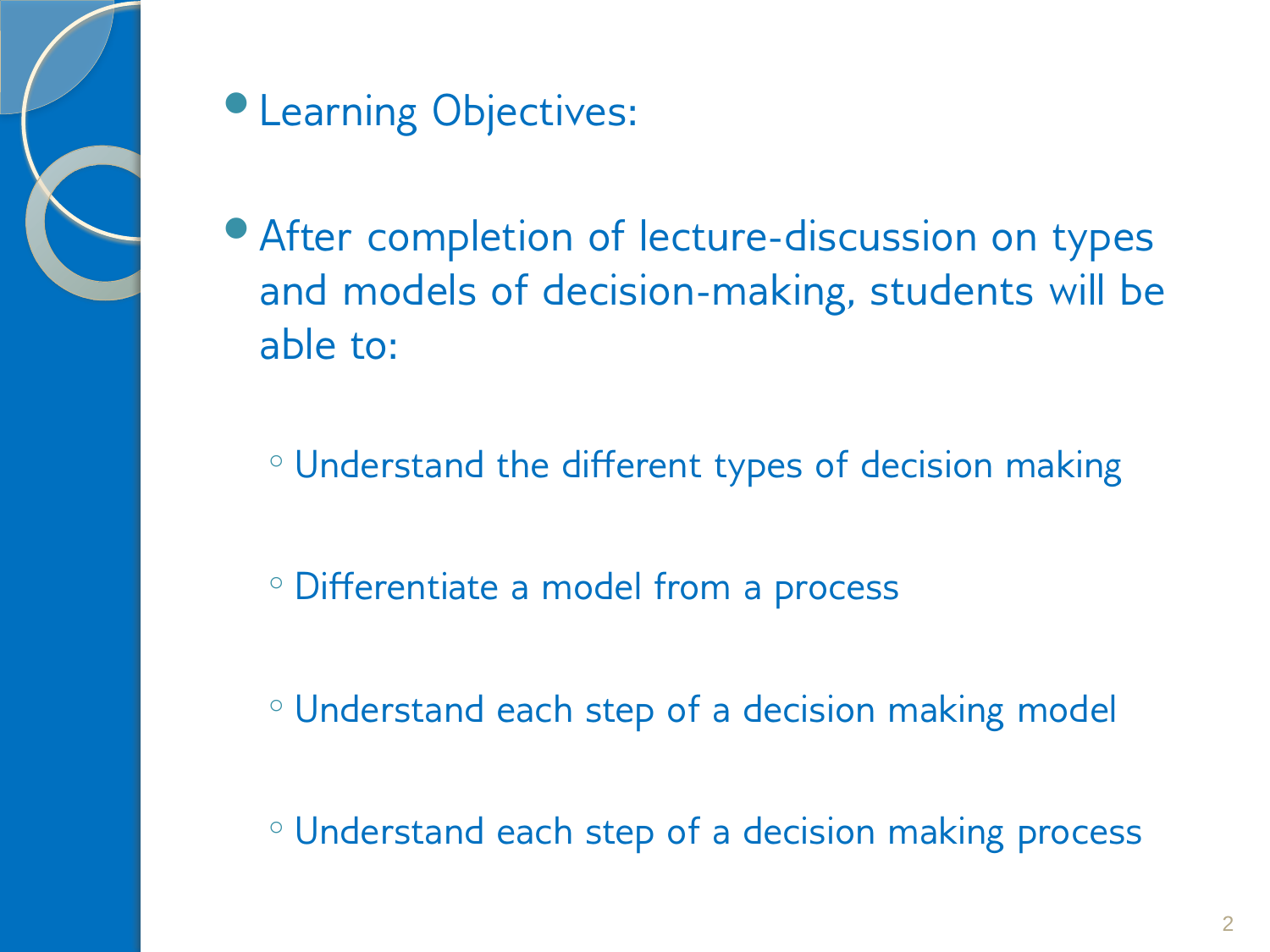

Learning Objectives:

After completion of lecture-discussion on types and models of decision-making, students will be able to:

Understand the different types of decision making

Differentiate a model from a process

Understand each step of a decision making model

Understand each step of a decision making process

2